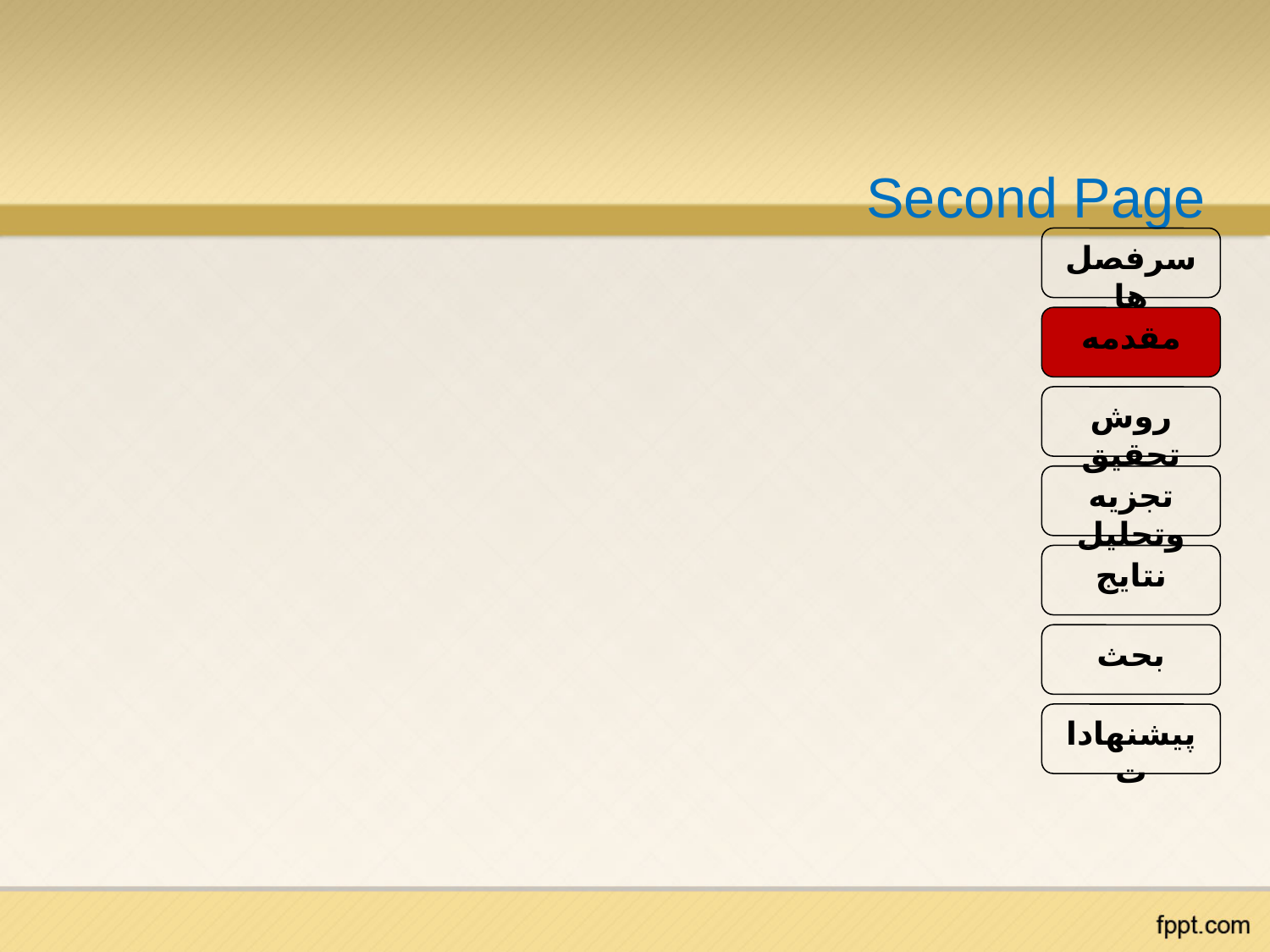

#
Second Page

سرفصل ها
مقدمه
روش تحقیق
تجزیه وتحلیل
نتایج
بحث
پیشنهادات